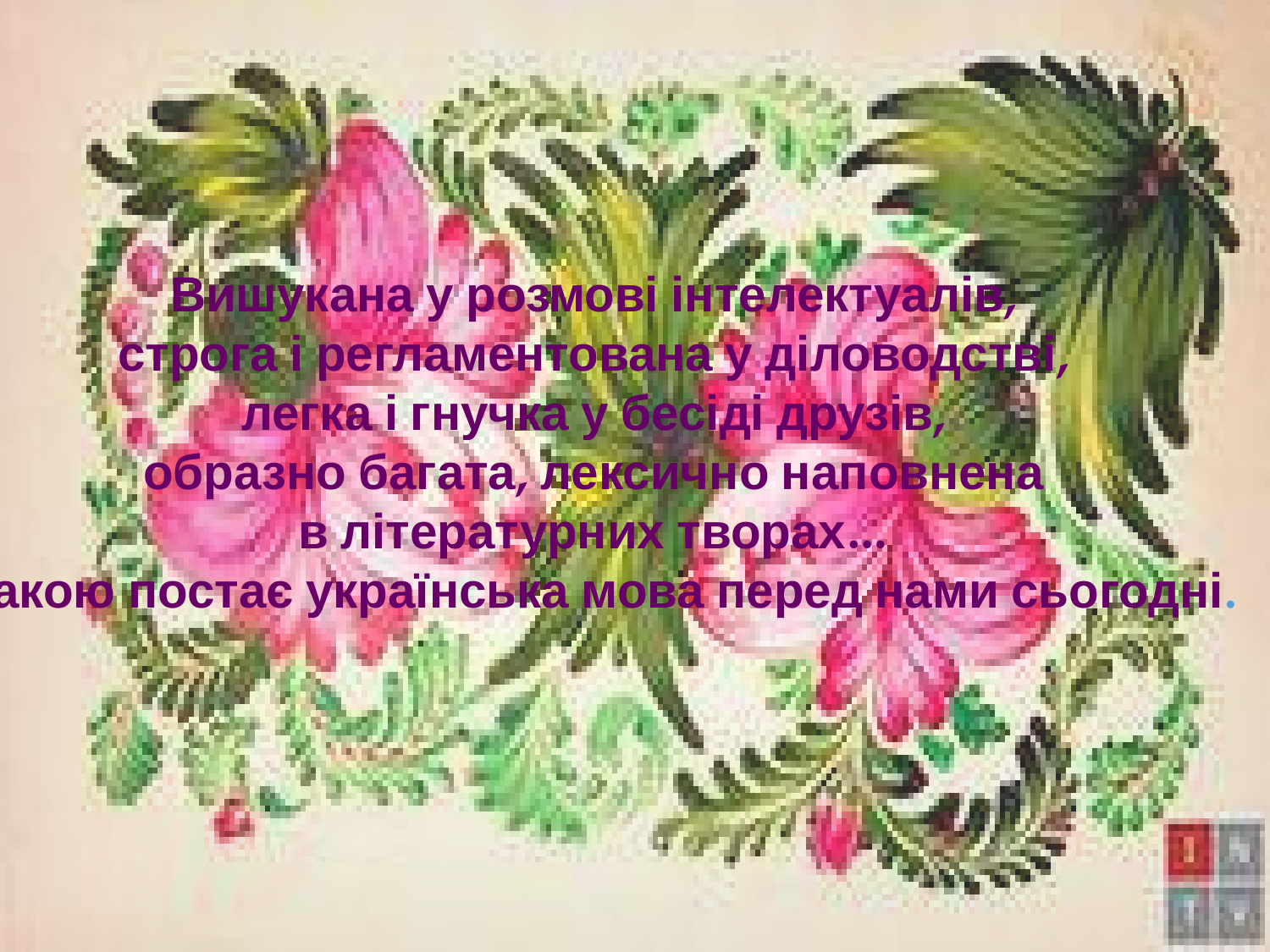

Вишукана у розмові інтелектуалів,
строга і регламентована у діловодстві,
легка і гнучка у бесіді друзів,
образно багата, лексично наповнена
в літературних творах…
Такою постає українська мова перед нами сьогодні.